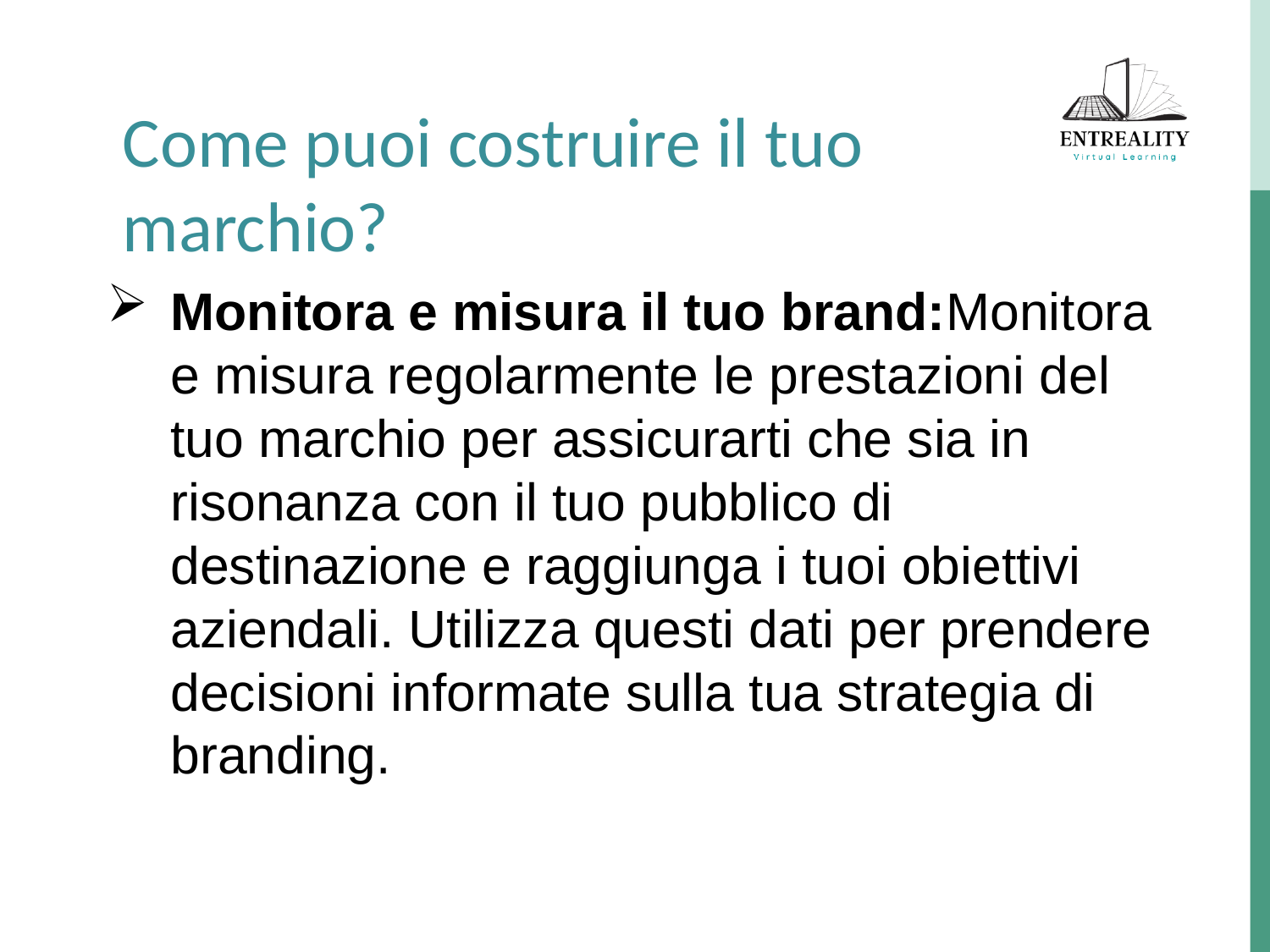

Come puoi costruire il tuo marchio?
Monitora e misura il tuo brand:Monitora e misura regolarmente le prestazioni del tuo marchio per assicurarti che sia in risonanza con il tuo pubblico di destinazione e raggiunga i tuoi obiettivi aziendali. Utilizza questi dati per prendere decisioni informate sulla tua strategia di branding.